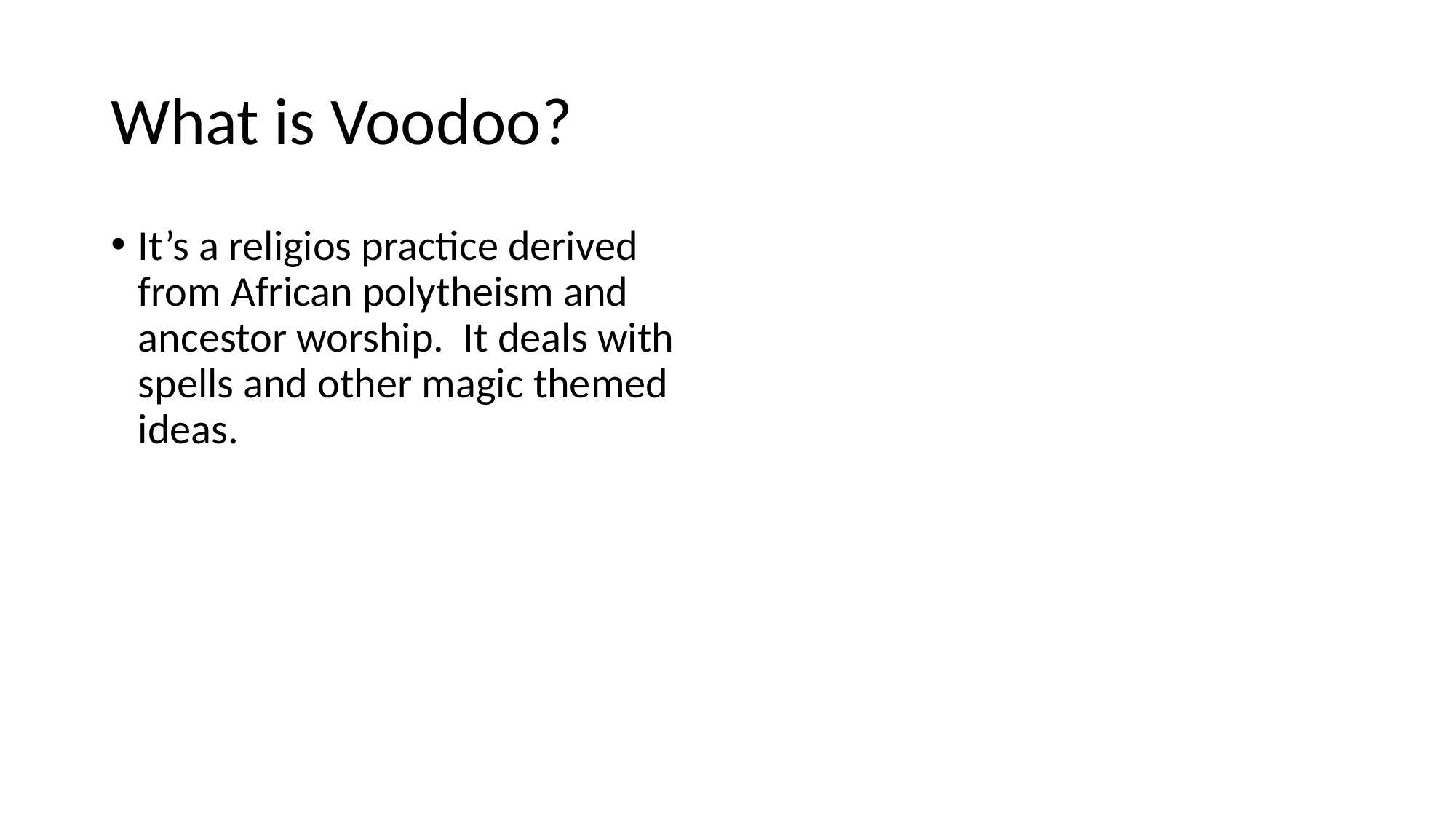

# What is Voodoo?
It’s a religios practice derived from African polytheism and ancestor worship.  It deals with spells and other magic themed ideas.